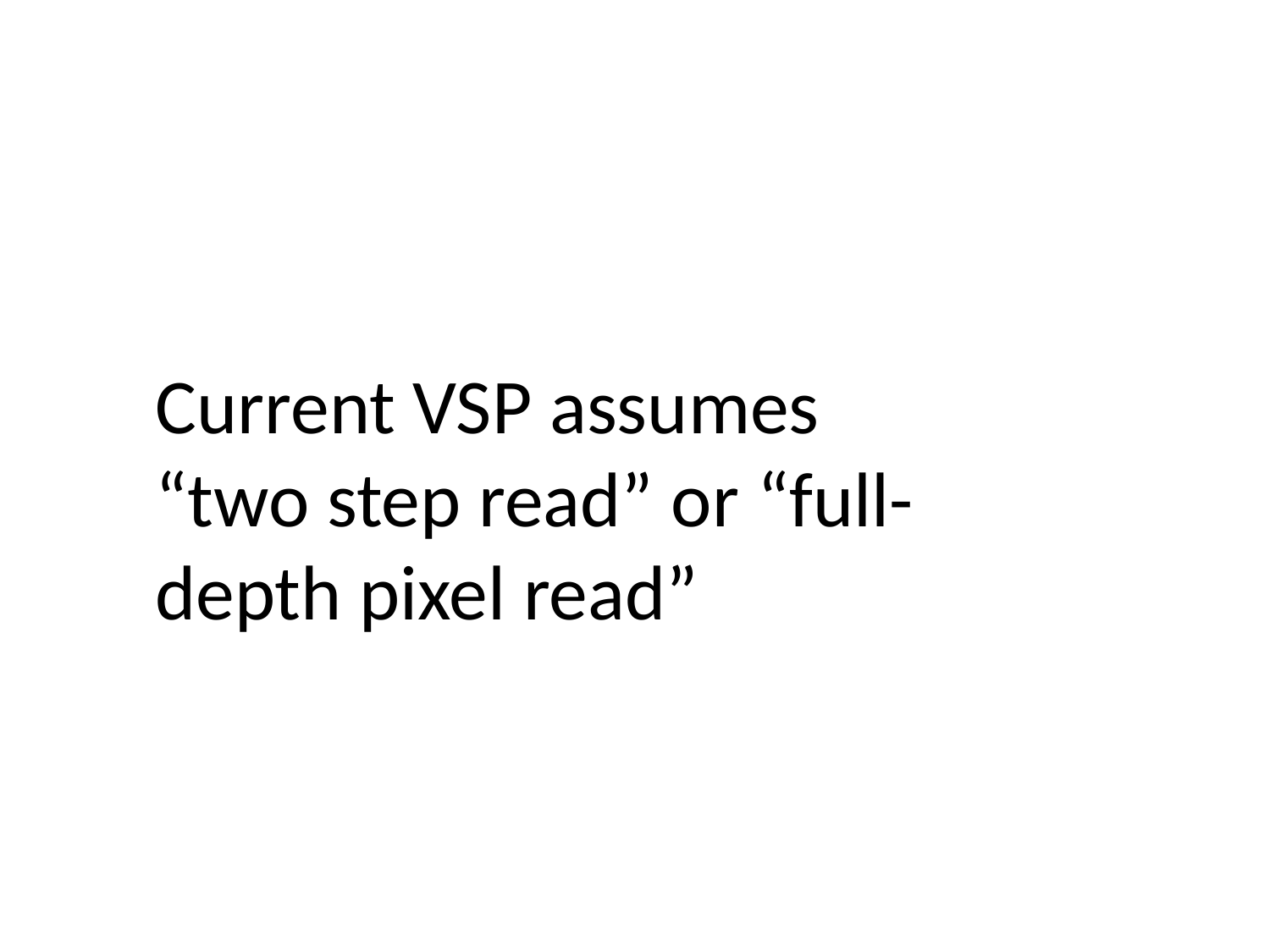

Current VSP assumes “two step read” or “full-depth pixel read”